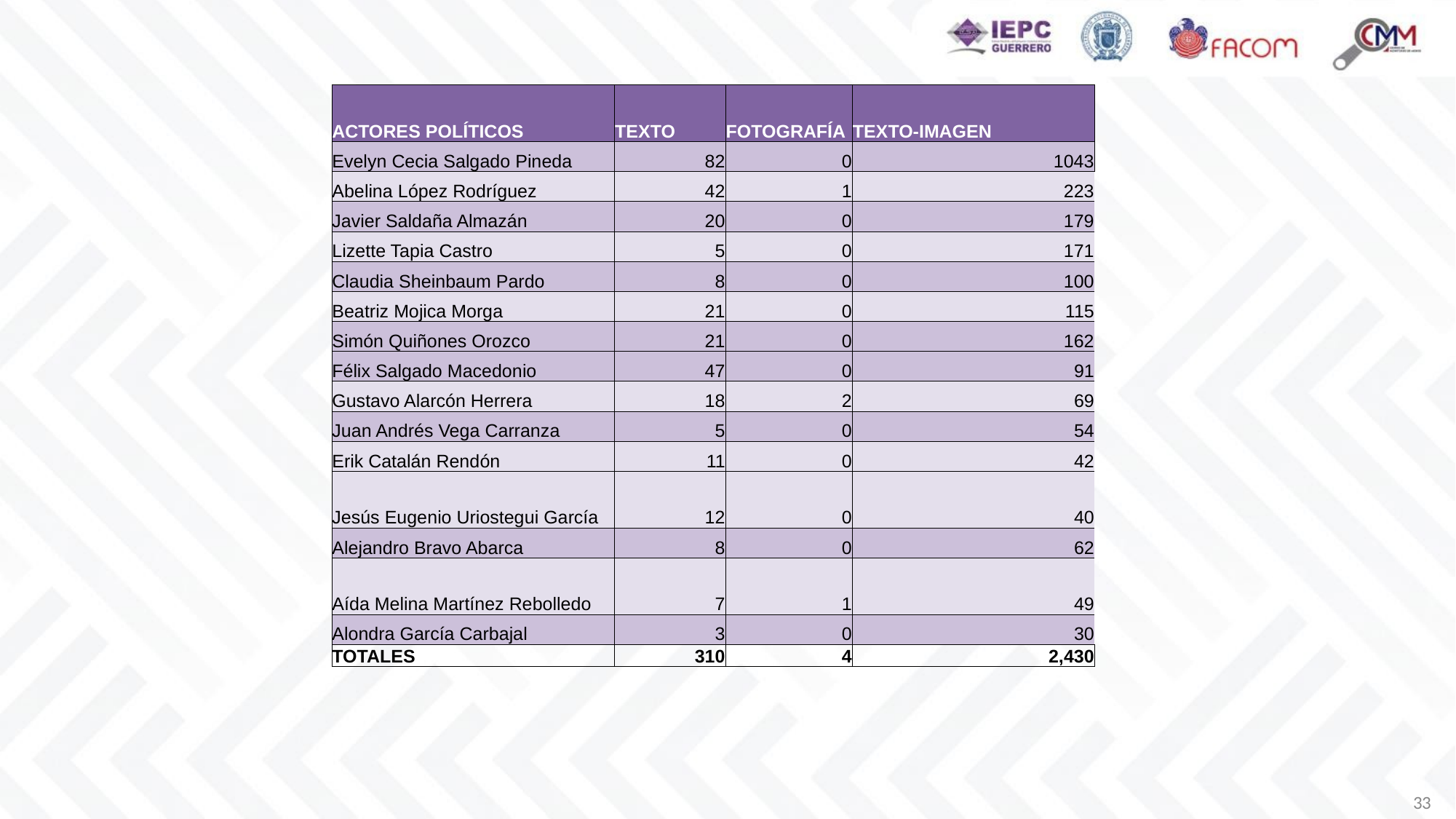

| ACTORES POLÍTICOS | TEXTO | FOTOGRAFÍA | TEXTO-IMAGEN |
| --- | --- | --- | --- |
| Evelyn Cecia Salgado Pineda | 82 | 0 | 1043 |
| Abelina López Rodríguez | 42 | 1 | 223 |
| Javier Saldaña Almazán | 20 | 0 | 179 |
| Lizette Tapia Castro | 5 | 0 | 171 |
| Claudia Sheinbaum Pardo | 8 | 0 | 100 |
| Beatriz Mojica Morga | 21 | 0 | 115 |
| Simón Quiñones Orozco | 21 | 0 | 162 |
| Félix Salgado Macedonio | 47 | 0 | 91 |
| Gustavo Alarcón Herrera | 18 | 2 | 69 |
| Juan Andrés Vega Carranza | 5 | 0 | 54 |
| Erik Catalán Rendón | 11 | 0 | 42 |
| Jesús Eugenio Uriostegui García | 12 | 0 | 40 |
| Alejandro Bravo Abarca | 8 | 0 | 62 |
| Aída Melina Martínez Rebolledo | 7 | 1 | 49 |
| Alondra García Carbajal | 3 | 0 | 30 |
| TOTALES | 310 | 4 | 2,430 |
33